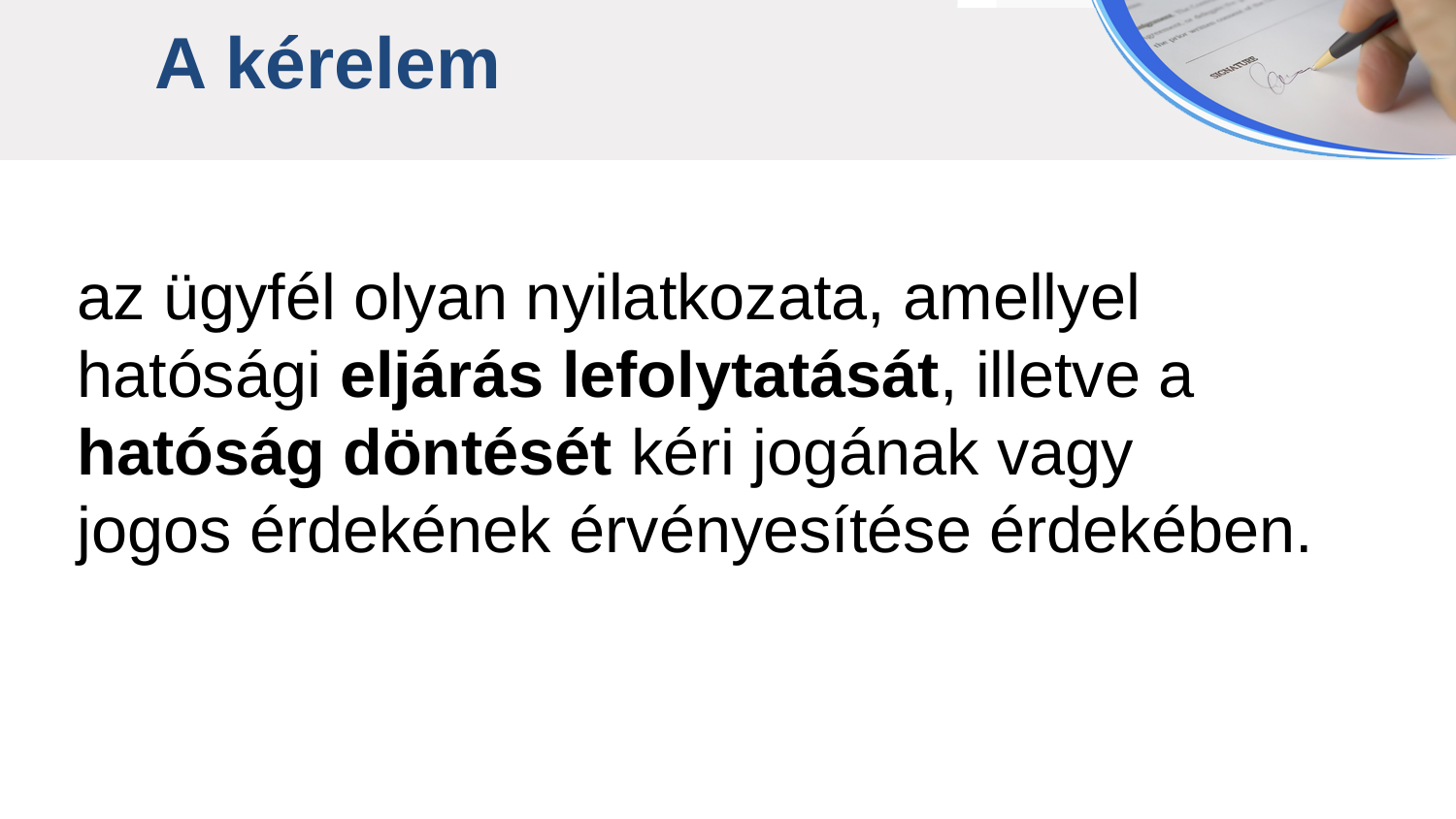

A kérelem

az ügyfél olyan nyilatkozata, amellyel
hatósági eljárás lefolytatását, illetve a
hatóság döntését kéri jogának vagy
jogos érdekének érvényesítése érdekében.